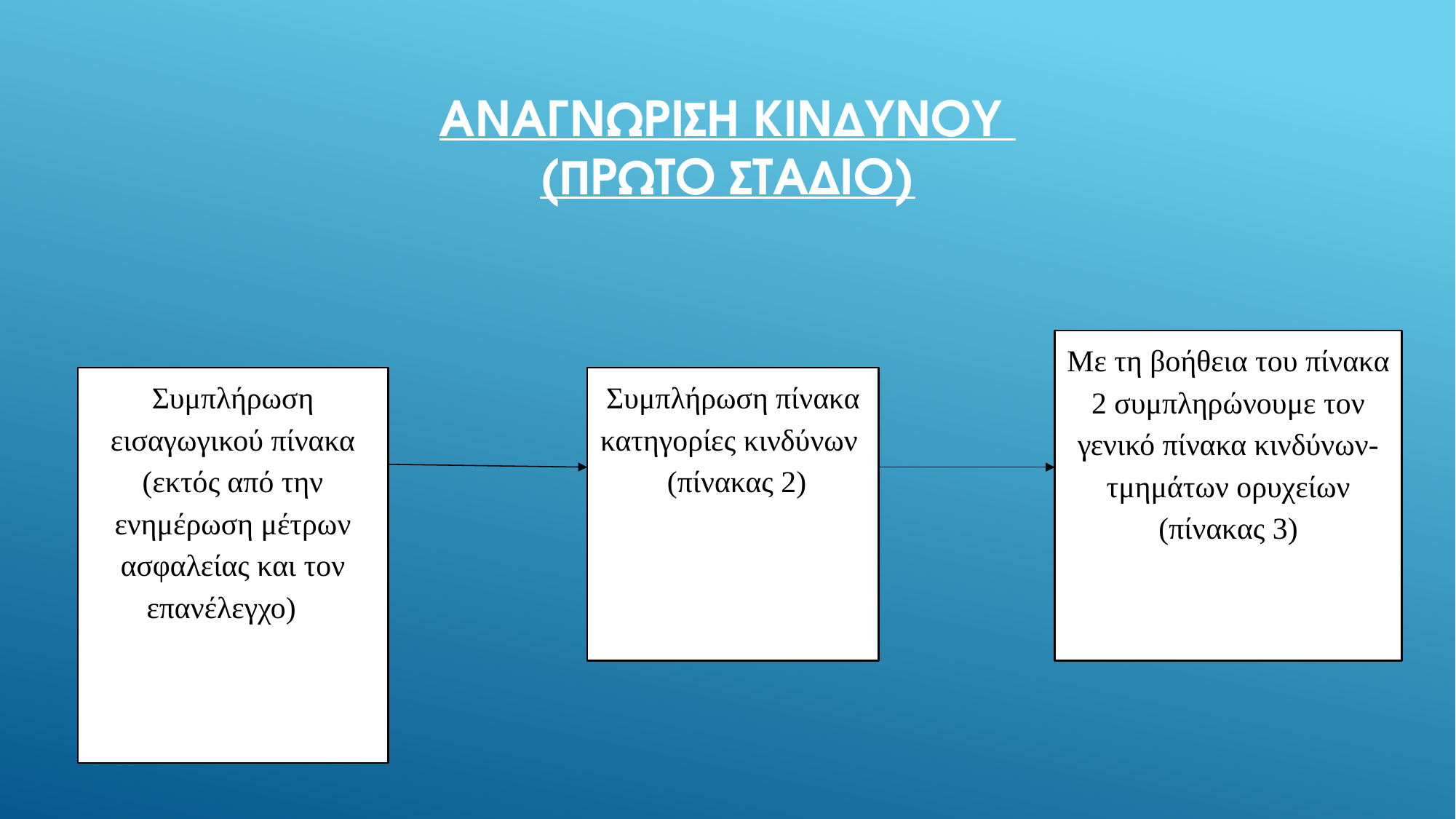

# Αναγνωριση κινδυνου (πρωτο σταδιο)
Με τη βοήθεια του πίνακα 2 συμπληρώνουμε τον γενικό πίνακα κινδύνων-τμημάτων ορυχείων (πίνακας 3)
Συμπλήρωση εισαγωγικού πίνακα (εκτός από την ενημέρωση μέτρων ασφαλείας και τον επανέλεγχο)
Συμπλήρωση πίνακα κατηγορίες κινδύνων   (πίνακας 2)